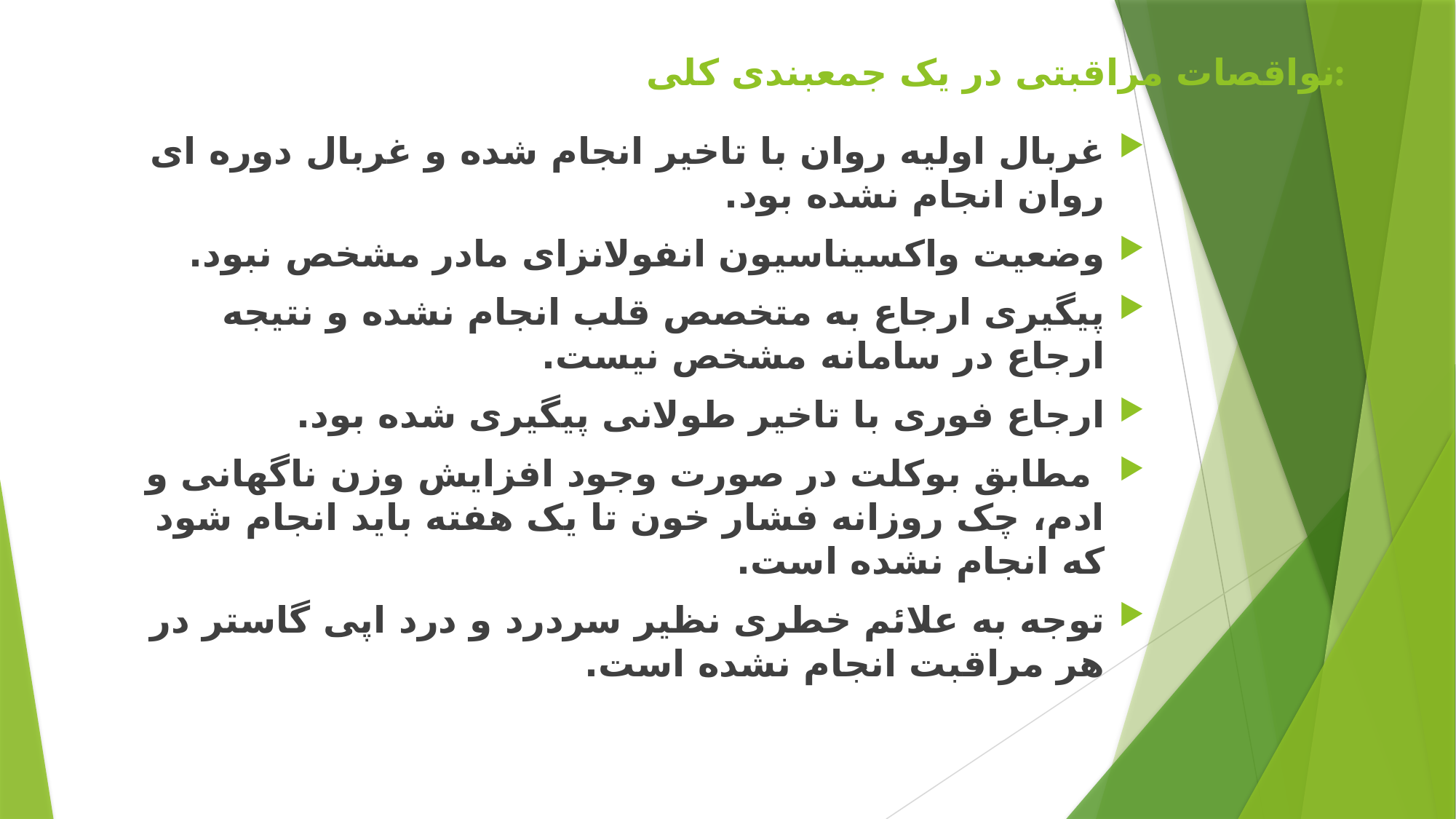

# نواقصات مراقبتی در یک جمعبندی کلی:
غربال اولیه روان با تاخیر انجام شده و غربال دوره ای روان انجام نشده بود.
وضعیت واکسیناسیون انفولانزای مادر مشخص نبود.
پیگیری ارجاع به متخصص قلب انجام نشده و نتیجه ارجاع در سامانه مشخص نیست.
ارجاع فوری با تاخیر طولانی پیگیری شده بود.
 مطابق بوکلت در صورت وجود افزایش وزن ناگهانی و ادم، چک روزانه فشار خون تا یک هفته باید انجام شود که انجام نشده است.
توجه به علائم خطری نظیر سردرد و درد اپی گاستر در هر مراقبت انجام نشده است.